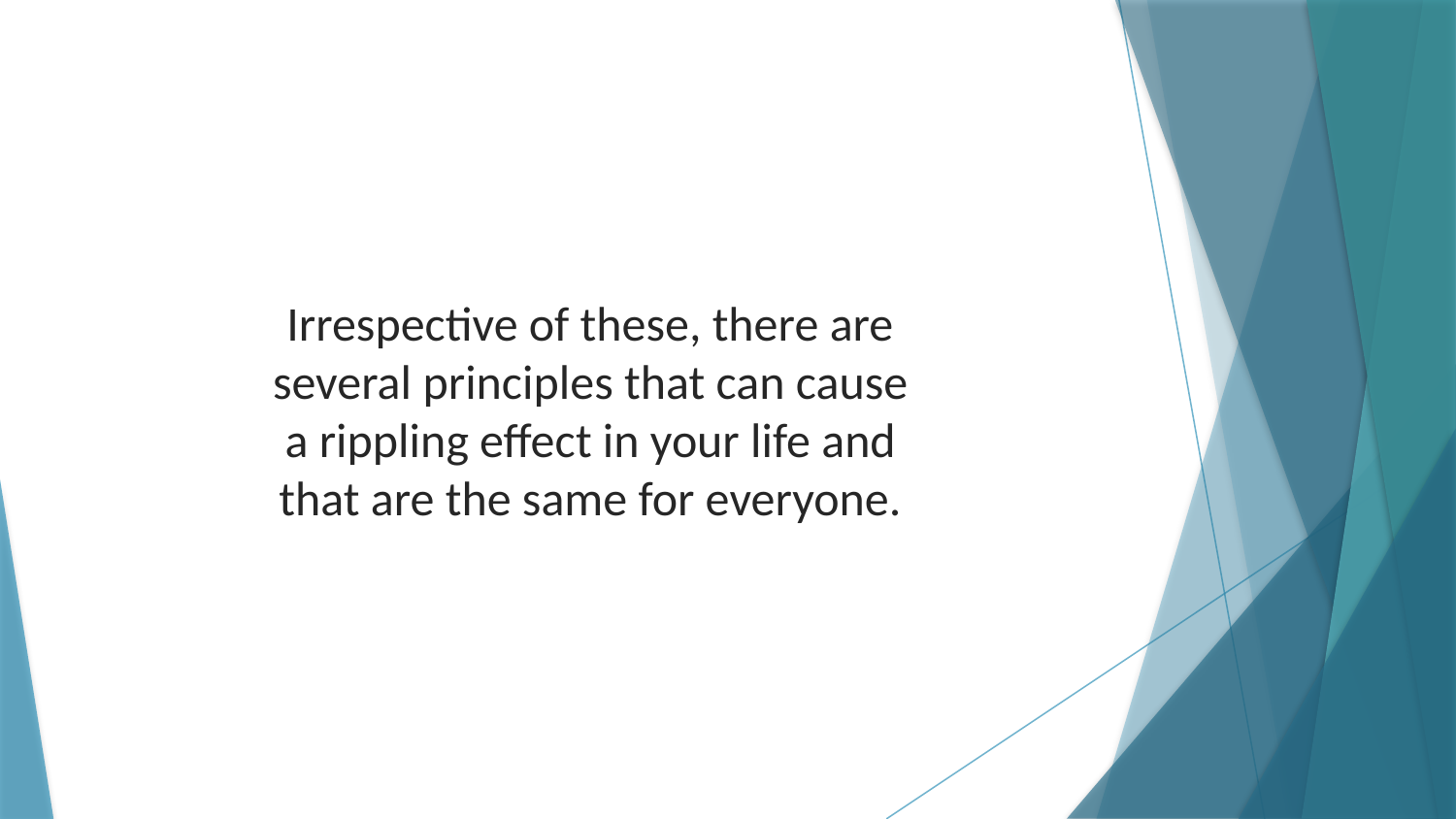

Irrespective of these, there are several principles that can cause a rippling effect in your life and that are the same for everyone.